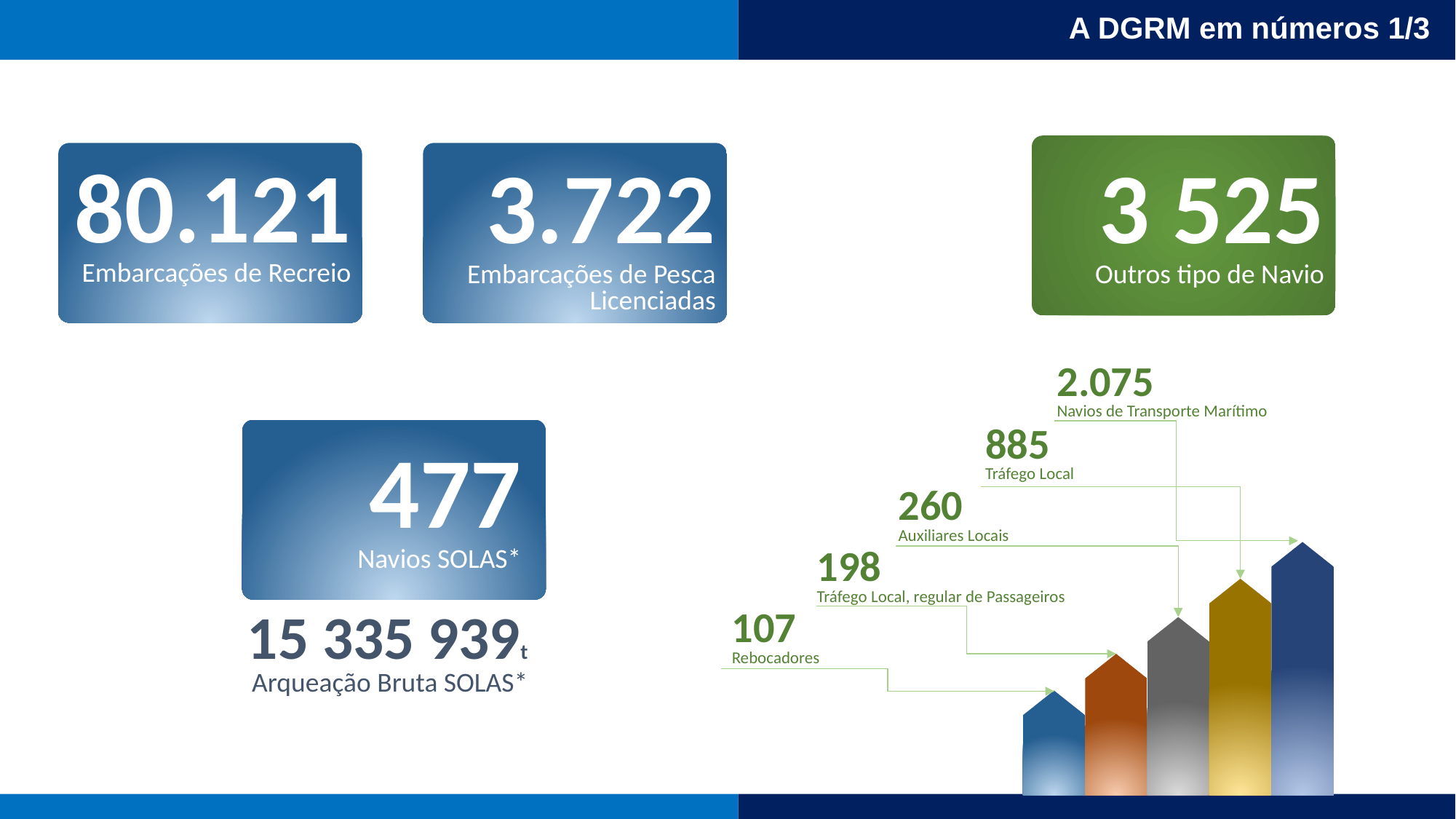

A DGRM em números 1/3

80.121
Embarcações de Recreio
3.722
Embarcações de Pesca Licenciadas
3 525
Outros tipo de Navio
2.075
Navios de Transporte Marítimo
885
Tráfego Local
260
Auxiliares Locais

198
Tráfego Local, regular de Passageiros
107
Rebocadores

477
Navios SOLAS*
15 335 939t
Arqueação Bruta SOLAS*